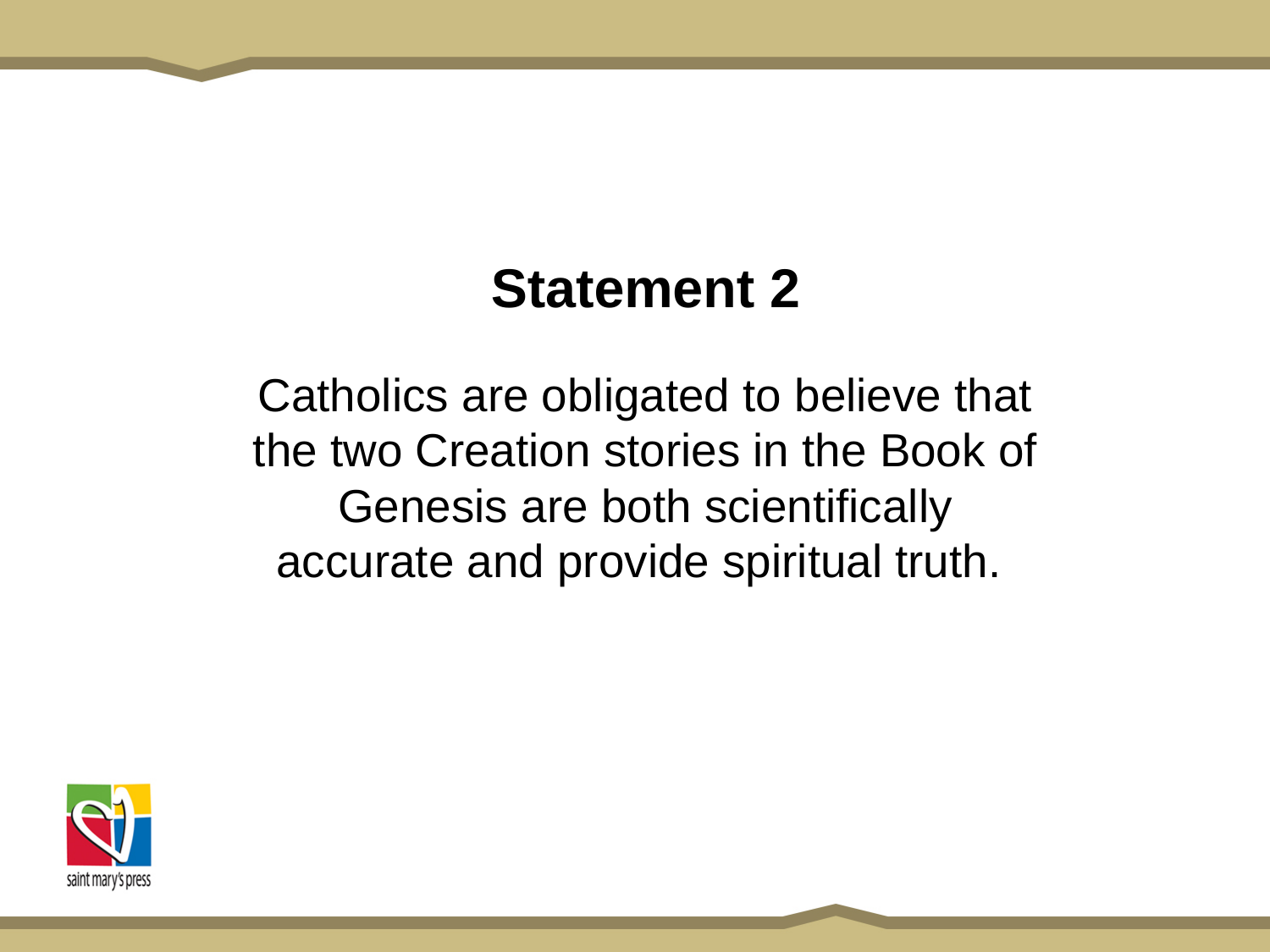

# Statement 2
Catholics are obligated to believe that the two Creation stories in the Book of Genesis are both scientifically accurate and provide spiritual truth.